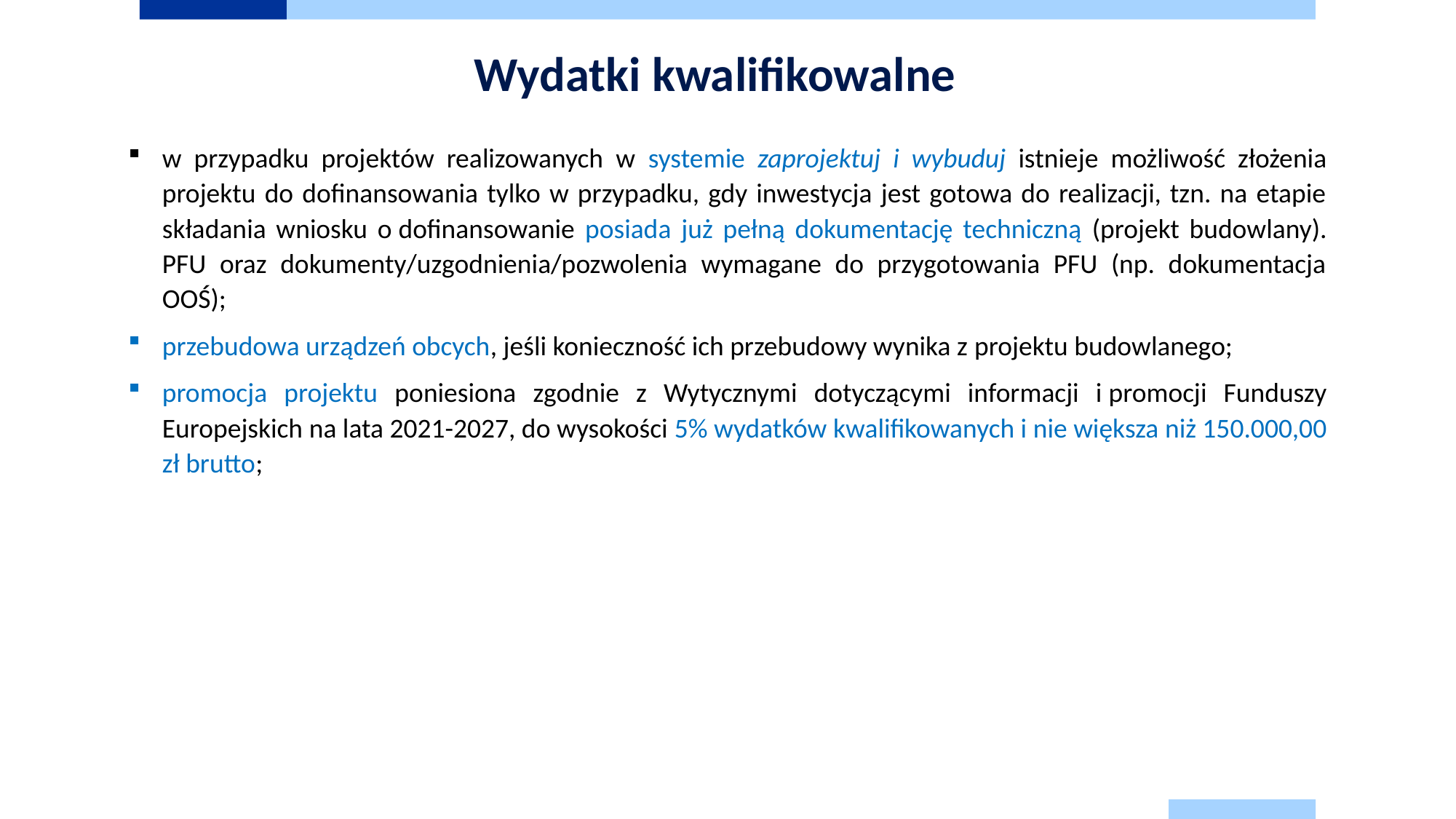

Wydatki kwalifikowalne
w przypadku projektów realizowanych w systemie zaprojektuj i wybuduj istnieje możliwość złożenia projektu do dofinansowania tylko w przypadku, gdy inwestycja jest gotowa do realizacji, tzn. na etapie składania wniosku o dofinansowanie posiada już pełną dokumentację techniczną (projekt budowlany). PFU oraz dokumenty/uzgodnienia/pozwolenia wymagane do przygotowania PFU (np. dokumentacja OOŚ);
przebudowa urządzeń obcych, jeśli konieczność ich przebudowy wynika z projektu budowlanego;
promocja projektu poniesiona zgodnie z Wytycznymi dotyczącymi informacji i promocji Funduszy Europejskich na lata 2021-2027, do wysokości 5% wydatków kwalifikowanych i nie większa niż 150.000,00 zł brutto;